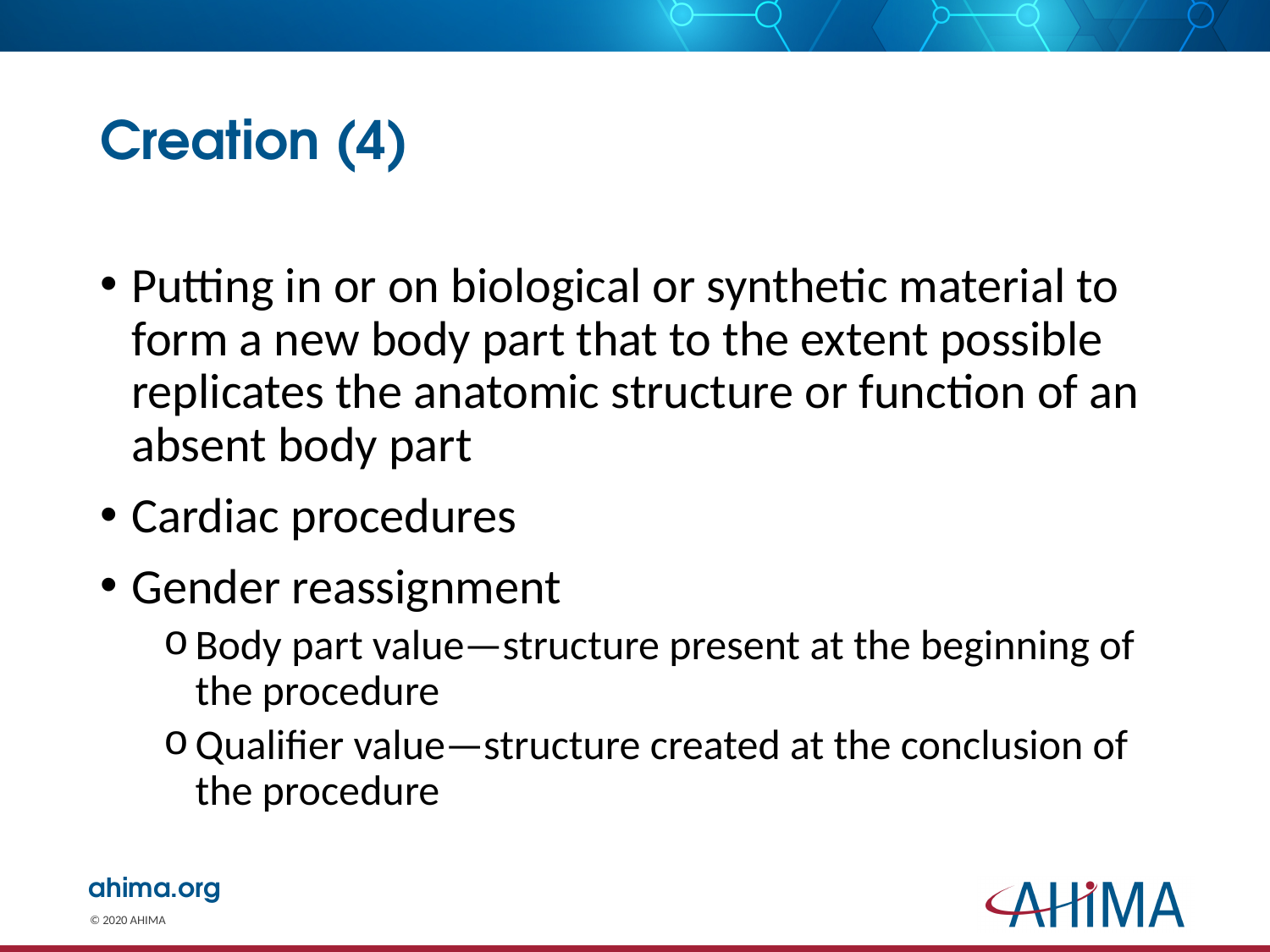

# Creation (4)
Putting in or on biological or synthetic material to form a new body part that to the extent possible replicates the anatomic structure or function of an absent body part
Cardiac procedures
Gender reassignment
Body part value—structure present at the beginning of the procedure
Qualifier value—structure created at the conclusion of the procedure